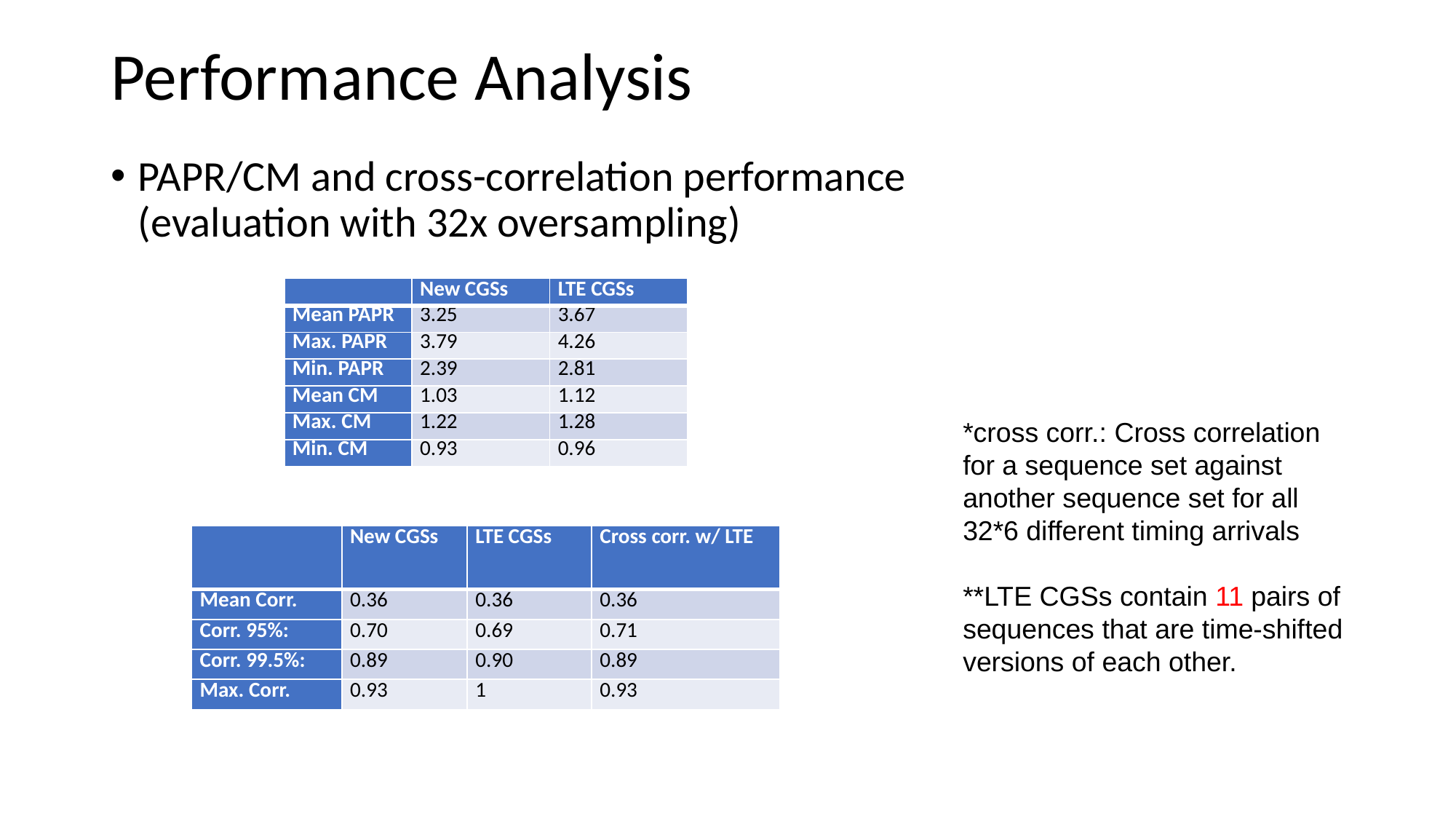

# Performance Analysis
PAPR/CM and cross-correlation performance (evaluation with 32x oversampling)
|  | New CGSs | LTE CGSs |
| --- | --- | --- |
| Mean PAPR | 3.25 | 3.67 |
| Max. PAPR | 3.79 | 4.26 |
| Min. PAPR | 2.39 | 2.81 |
| Mean CM | 1.03 | 1.12 |
| Max. CM | 1.22 | 1.28 |
| Min. CM | 0.93 | 0.96 |
*cross corr.: Cross correlation for a sequence set against another sequence set for all 32*6 different timing arrivals

**LTE CGSs contain 11 pairs of sequences that are time-shifted versions of each other.

|  | New CGSs | LTE CGSs | Cross corr. w/ LTE |
| --- | --- | --- | --- |
| Mean Corr. | 0.36 | 0.36 | 0.36 |
| Corr. 95%: | 0.70 | 0.69 | 0.71 |
| Corr. 99.5%: | 0.89 | 0.90 | 0.89 |
| Max. Corr. | 0.93 | 1 | 0.93 |